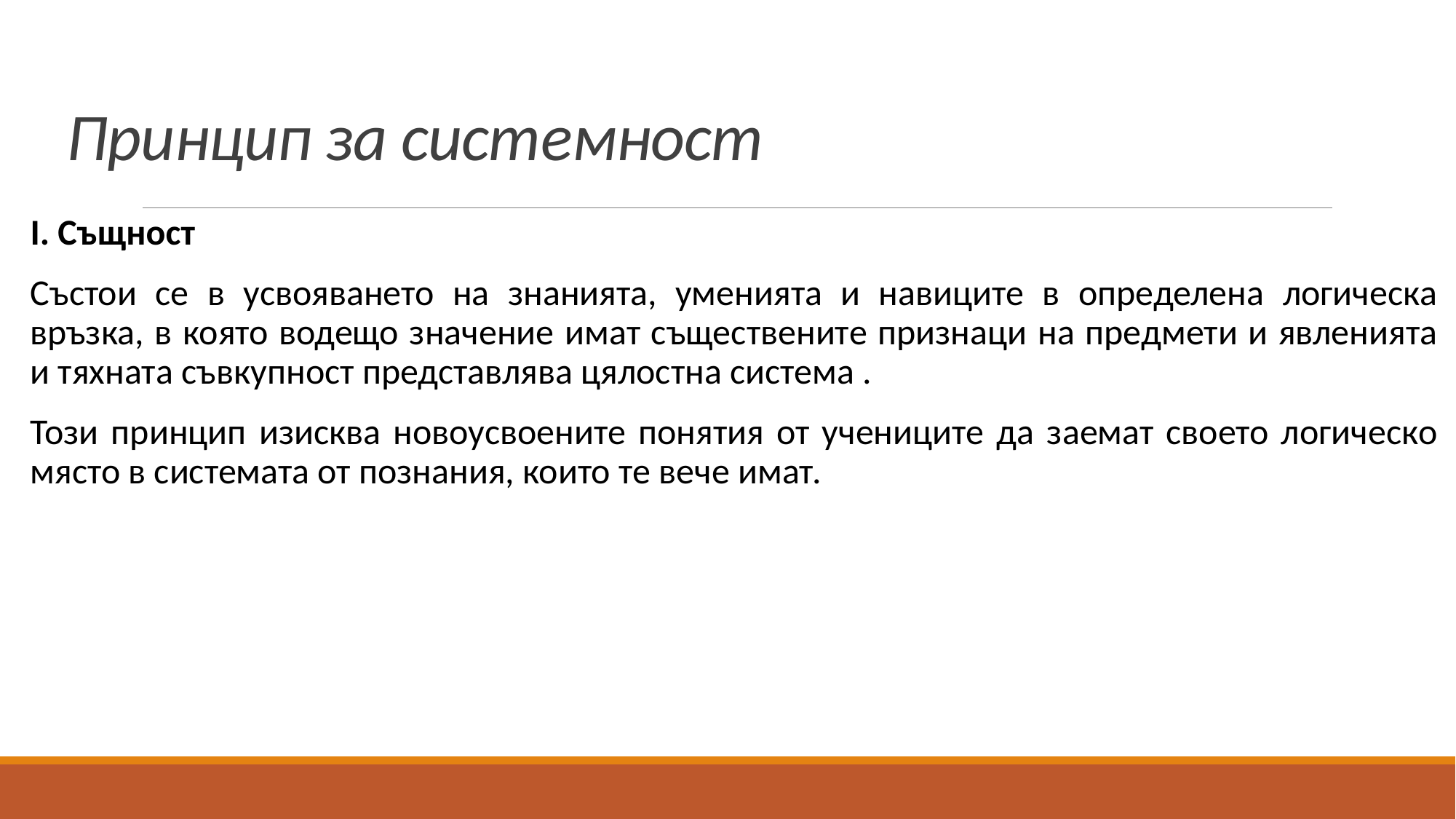

# Принцип за системност
I. Същност
Състои се в усвояването на знанията, уменията и навиците в определена логическа връзка, в която водещо значение имат съществените признаци на предмети и явленията и тяхната съвкупност представлява цялостна система .
Този принцип изисква новоусвоените понятия от учениците да заемат своето логическо място в системата от познания, които те вече имат.